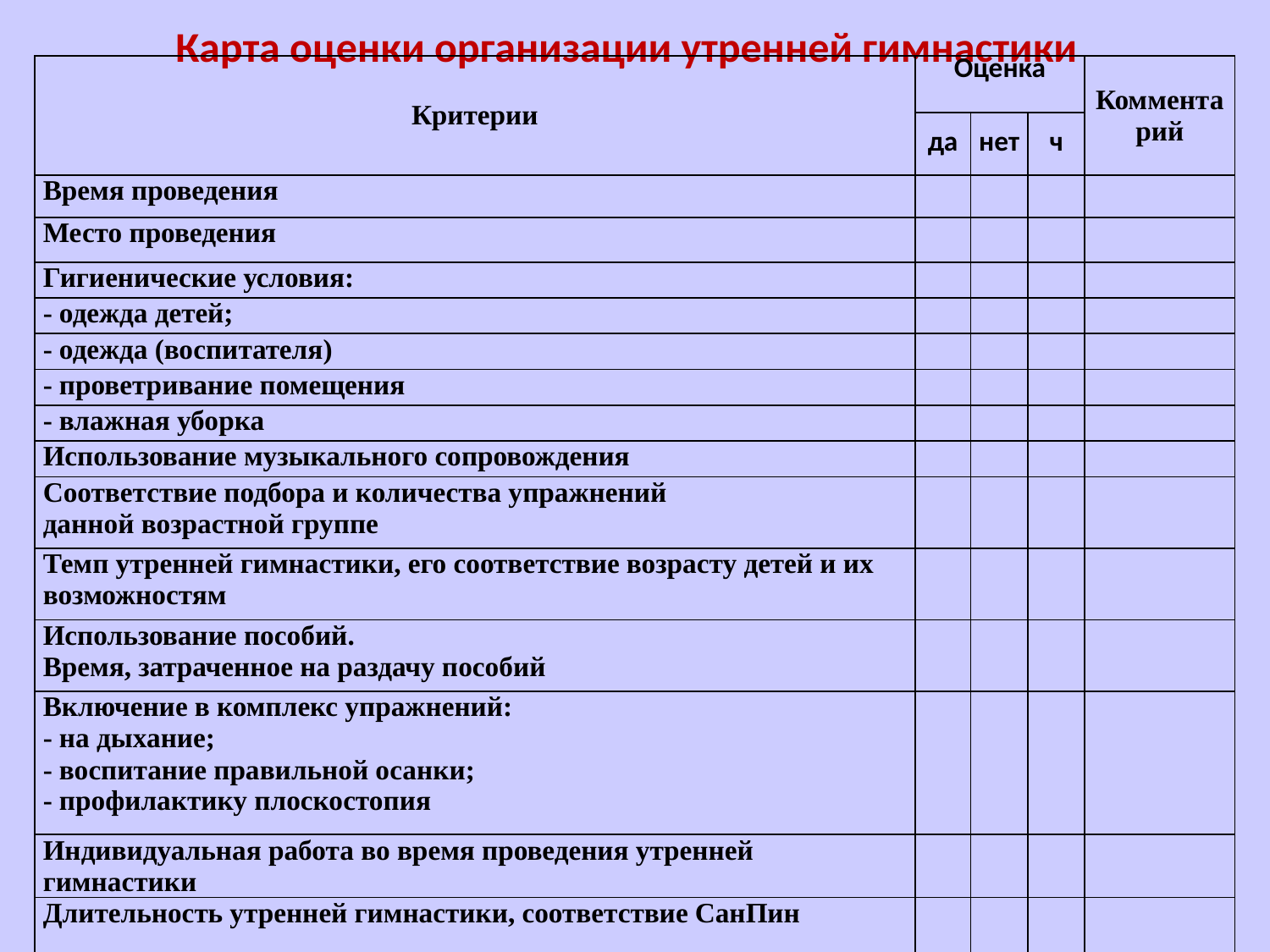

# Карта оценки организации утренней гимнастики
| Критерии | Оценка |  |  | Комментарий |
| --- | --- | --- | --- | --- |
|  | да | нет | ч |  |
| Время проведения |  |  |  |  |
| Место проведения |  |  |  |  |
| Гигиенические условия: |  |  |  |  |
| - одежда детей; |  |  |  |  |
| - одежда (воспитателя) |  |  |  |  |
| - проветривание помещения |  |  |  |  |
| - влажная уборка |  |  |  |  |
| Использование музыкального сопровождения |  |  |  |  |
| Соответствие подбора и количества упражнений данной возрастной группе |  |  |  |  |
| Темп утренней гимнастики, его соответствие возрасту детей и их возможностям |  |  |  |  |
| Использование пособий. Время, затраченное на раздачу пособий |  |  |  |  |
| Включение в комплекс упражнений: - на дыхание; - воспитание правильной осанки; - профилактику плоскостопия |  |  |  |  |
| Индивидуальная работа во время проведения утренней гимнастики |  |  |  |  |
| Длительность утренней гимнастики, соответствие СанПин |  |  |  |  |